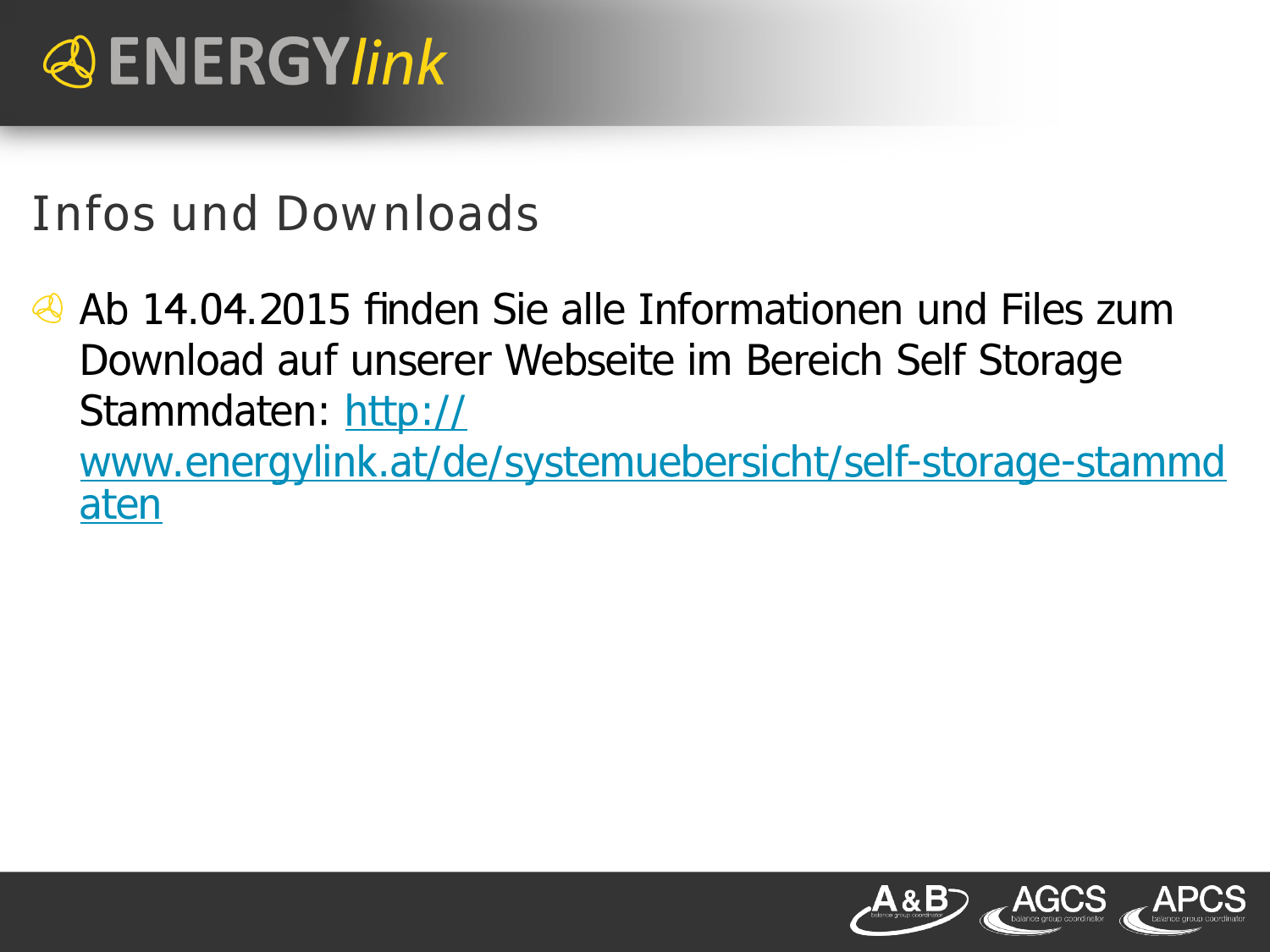

# Infos und Downloads
Ab 14.04.2015 finden Sie alle Informationen und Files zum Download auf unserer Webseite im Bereich Self Storage Stammdaten: http://www.energylink.at/de/systemuebersicht/self-storage-stammdaten